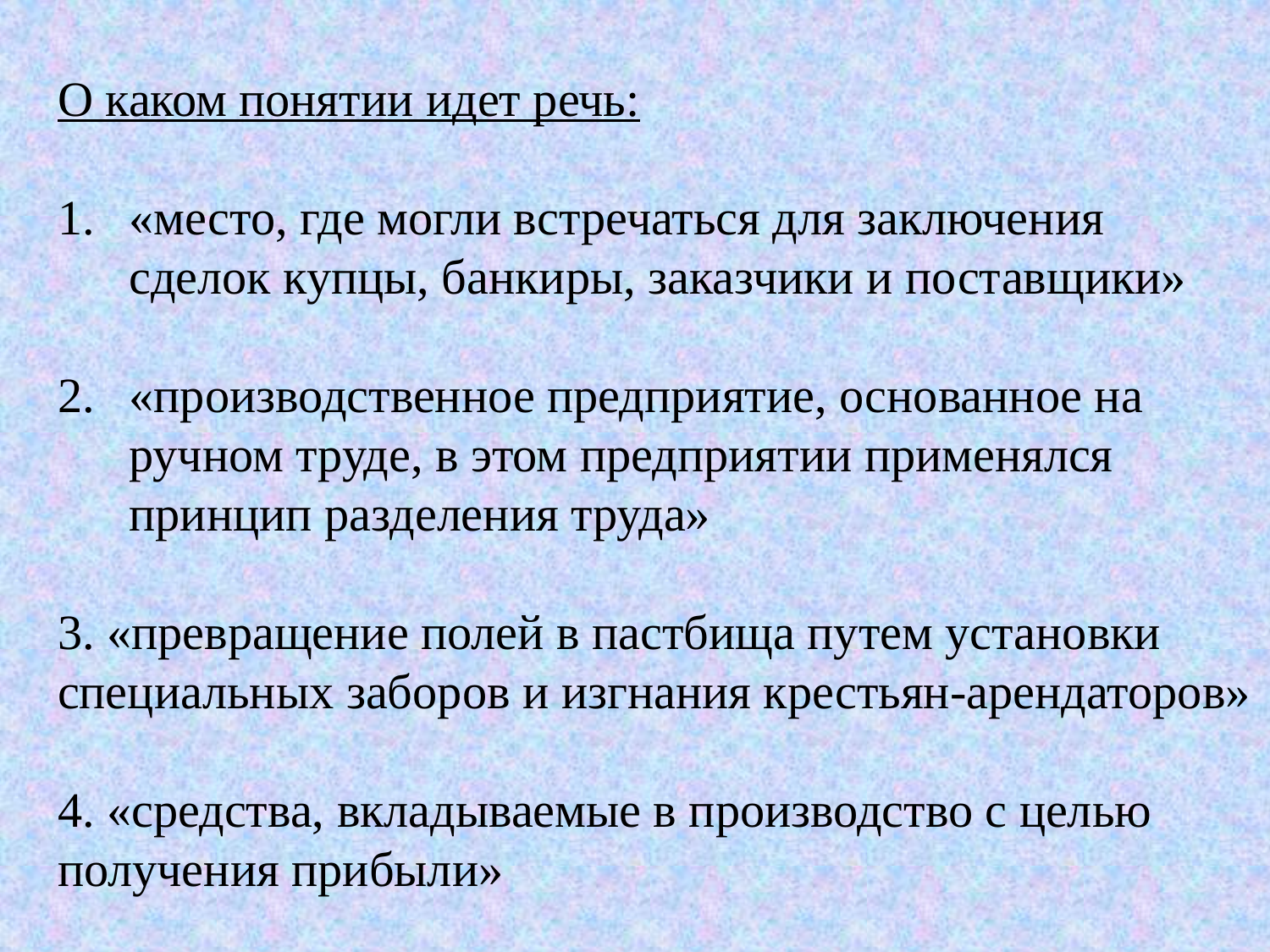

О каком понятии идет речь:

«место, где могли встречаться для заключения     сделок купцы, банкиры, заказчики и поставщики»

«производственное предприятие, основанное на       ручном труде, в этом предприятии применялся принцип разделения труда»

3. «превращение полей в пастбища путем установки    специальных заборов и изгнания крестьян-арендаторов»

4. «средства, вкладываемые в производство с целью получения прибыли»